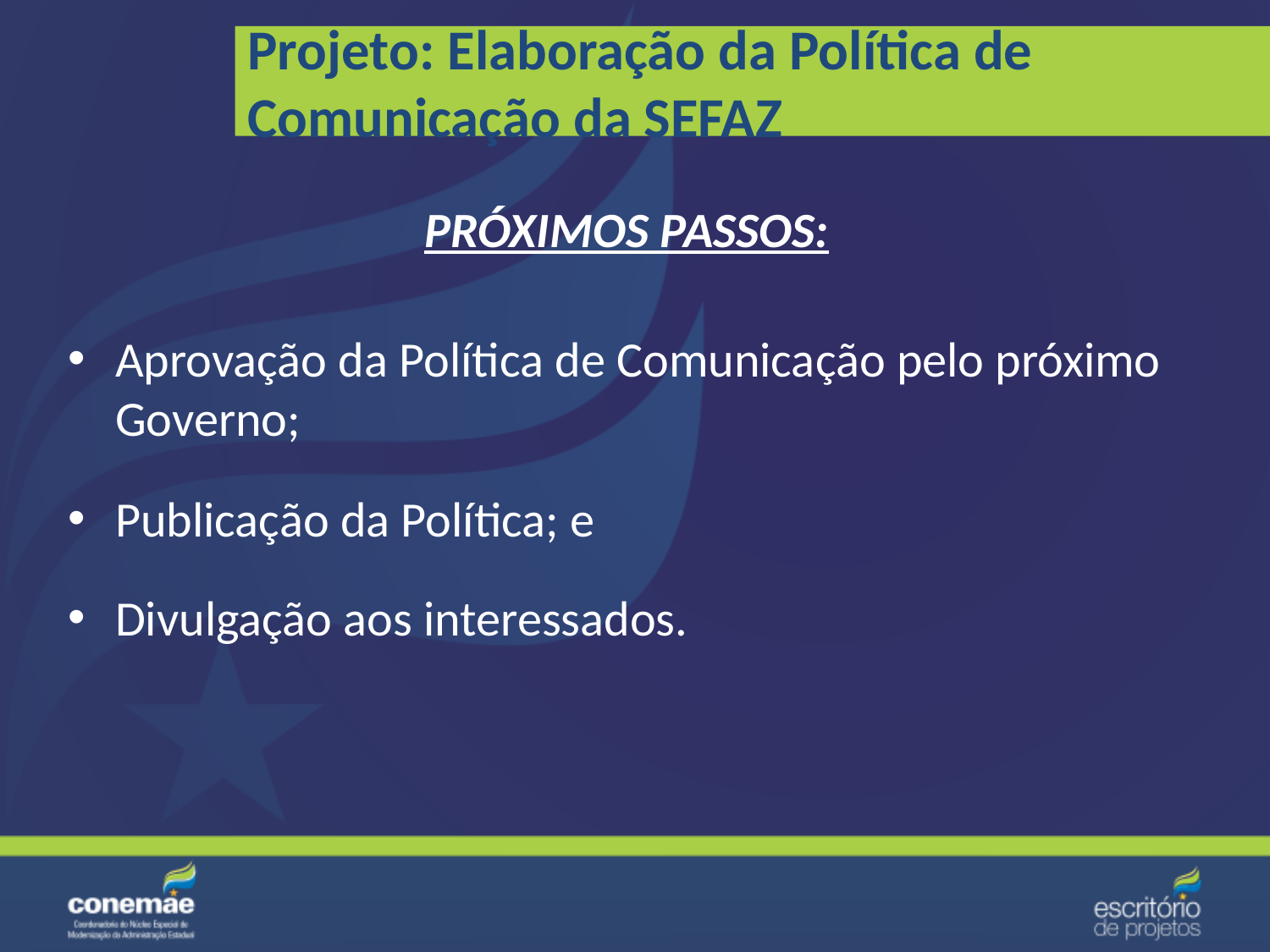

Projeto: Elaboração da Política de Comunicação da SEFAZ
# PRÓXIMOS PASSOS:
Aprovação da Política de Comunicação pelo próximo Governo;

Publicação da Política; e

Divulgação aos interessados.